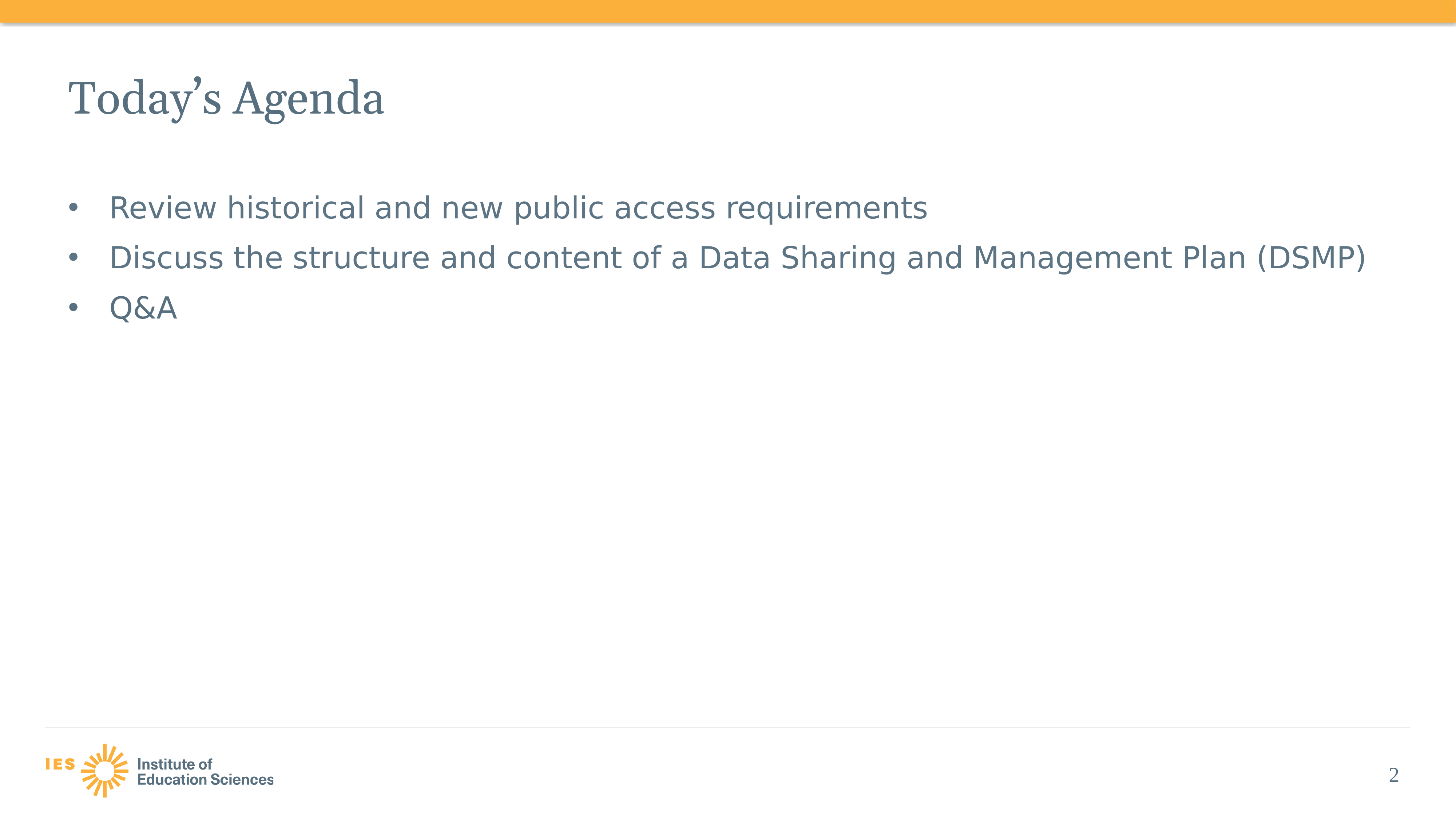

# Today’s Agenda
Review historical and new public access requirements
Discuss the structure and content of a Data Sharing and Management Plan (DSMP)
Q&A

2